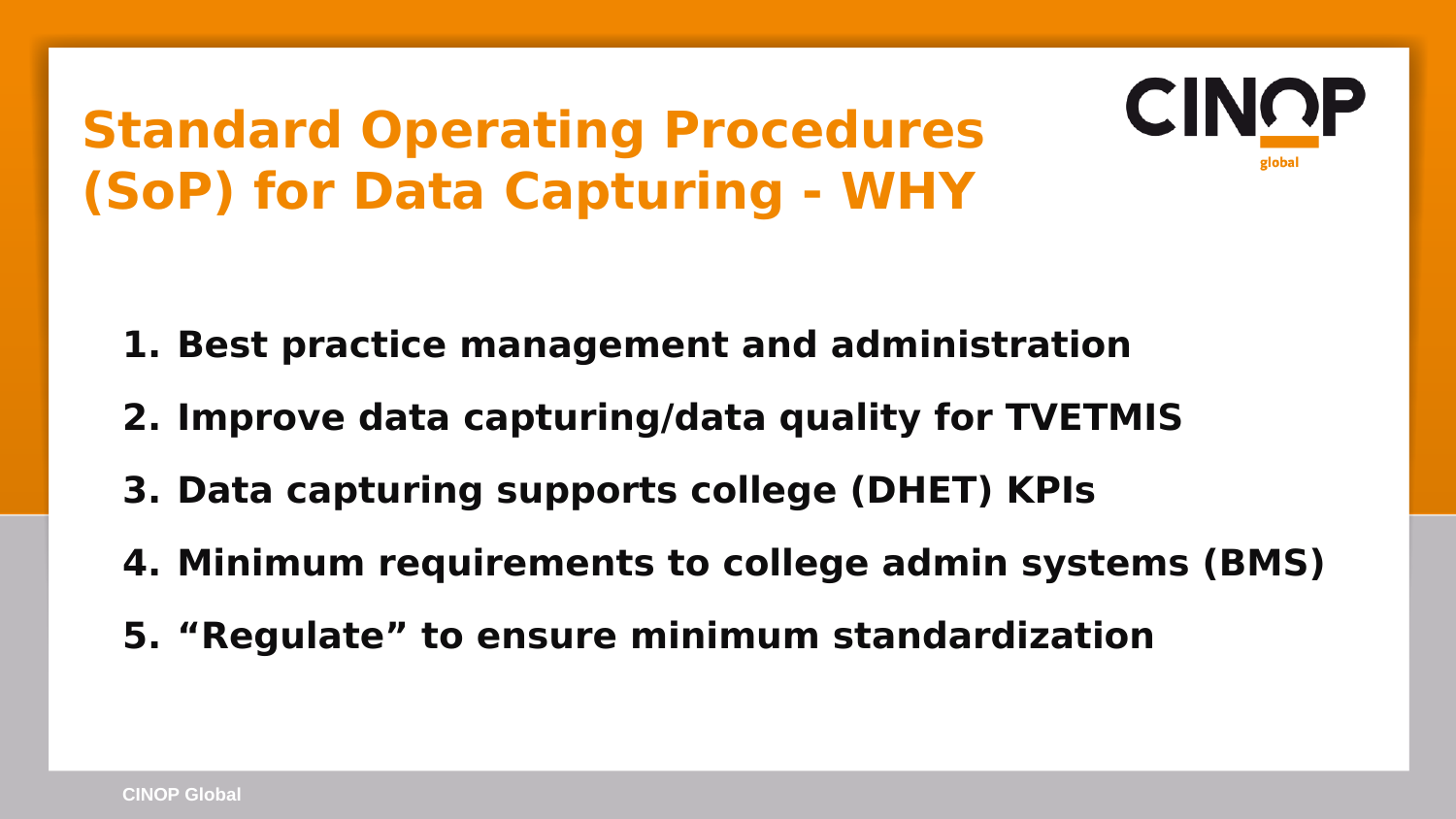

# Standard Operating Procedures (SoP) for Data Capturing - WHY
Best practice management and administration
Improve data capturing/data quality for TVETMIS
Data capturing supports college (DHET) KPIs
Minimum requirements to college admin systems (BMS)
“Regulate” to ensure minimum standardization

CINOP Global